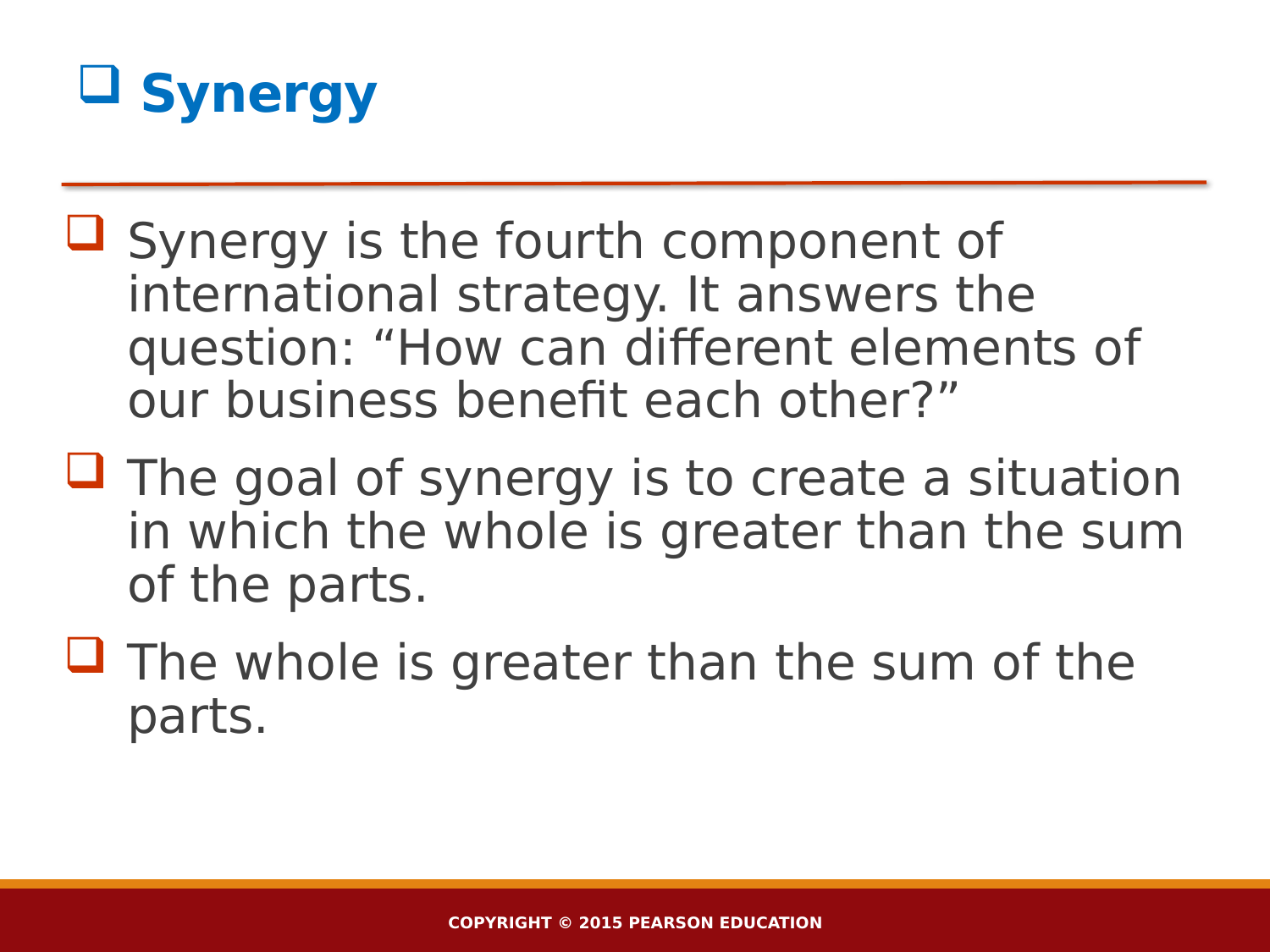

# Synergy
Synergy is the fourth component of international strategy. It answers the question: “How can different elements of our business benefit each other?”
The goal of synergy is to create a situation in which the whole is greater than the sum of the parts.
The whole is greater than the sum of the parts.

Copyright © 2015 Pearson Education